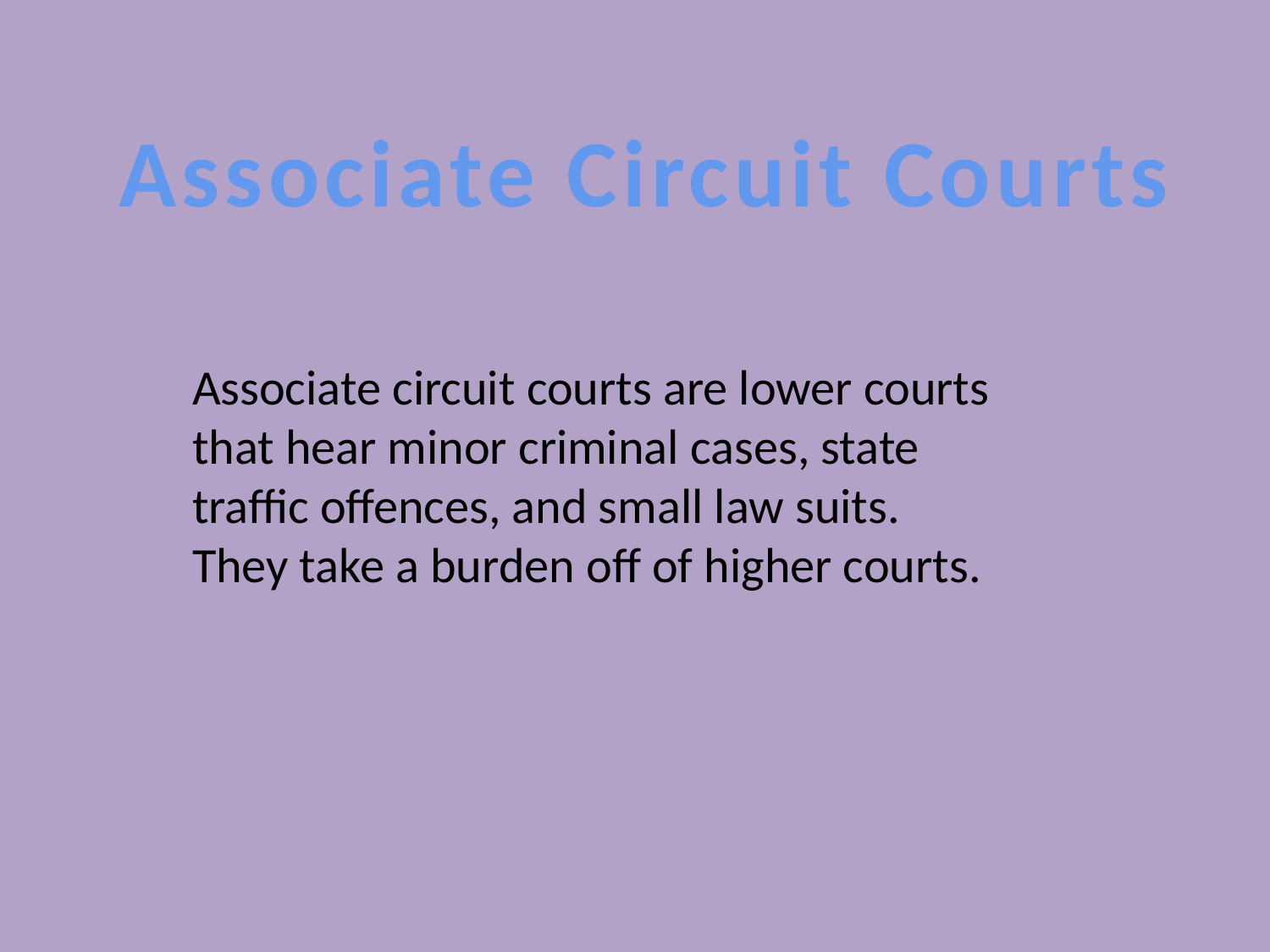

Associate Circuit Courts
Associate circuit courts are lower courts that hear minor criminal cases, state traffic offences, and small law suits. They take a burden off of higher courts.